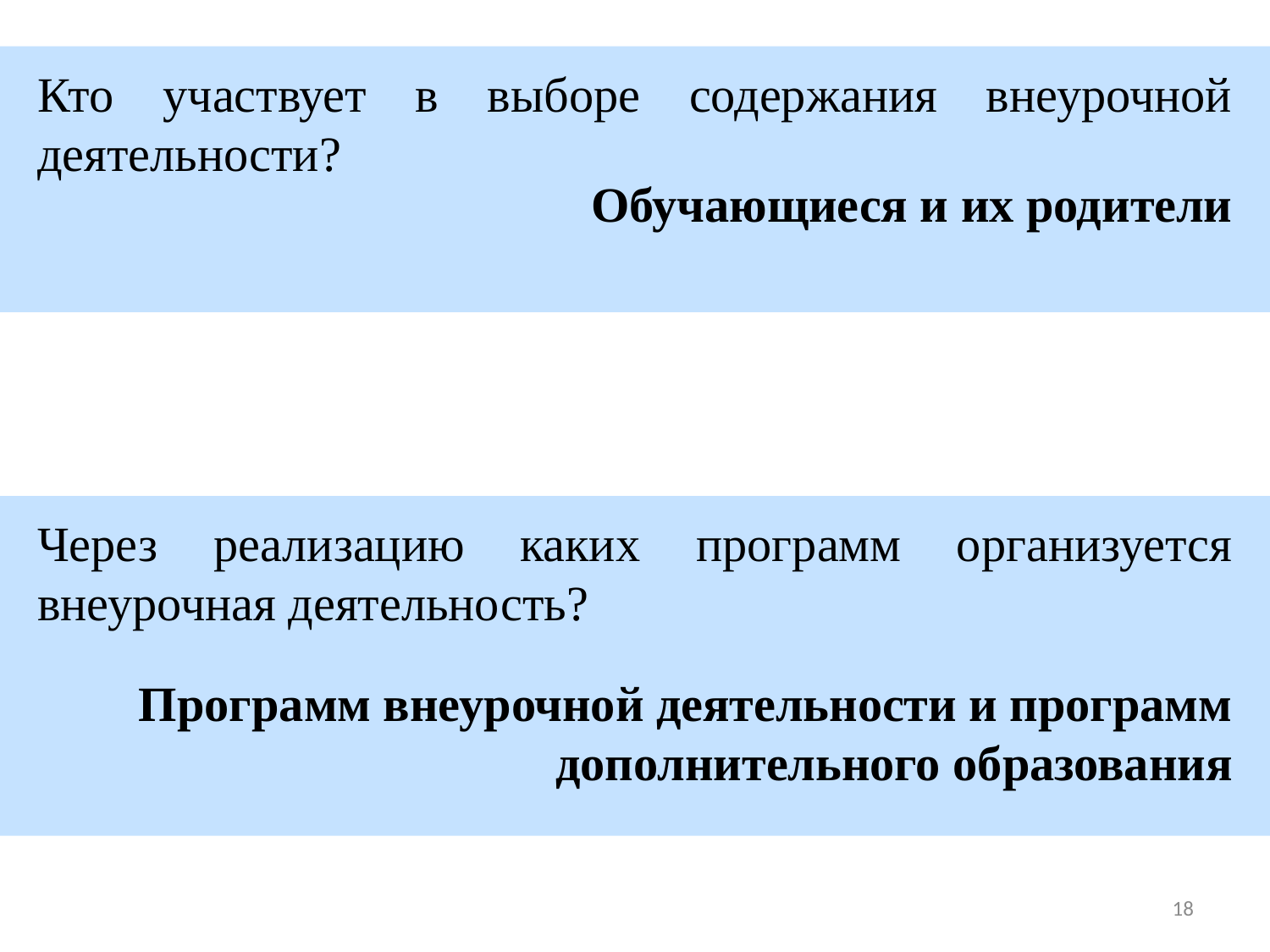

Кто участвует в выборе содержания внеурочной деятельности?
Обучающиеся и их родители

Через реализацию каких программ организуется внеурочная деятельность?
Программ внеурочной деятельности и программ дополнительного образования
18